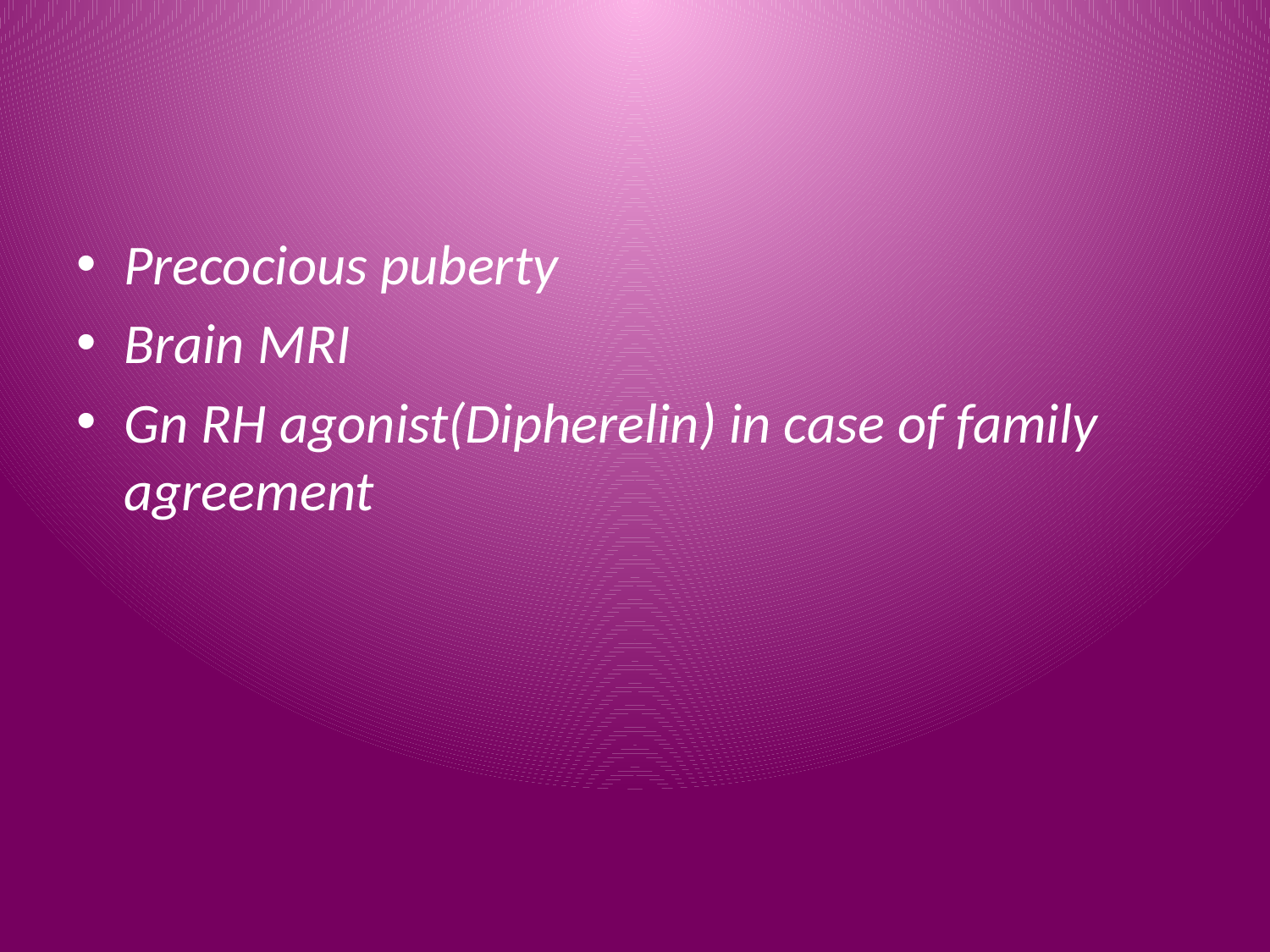

#
Precocious puberty
Brain MRI
Gn RH agonist(Dipherelin) in case of family agreement